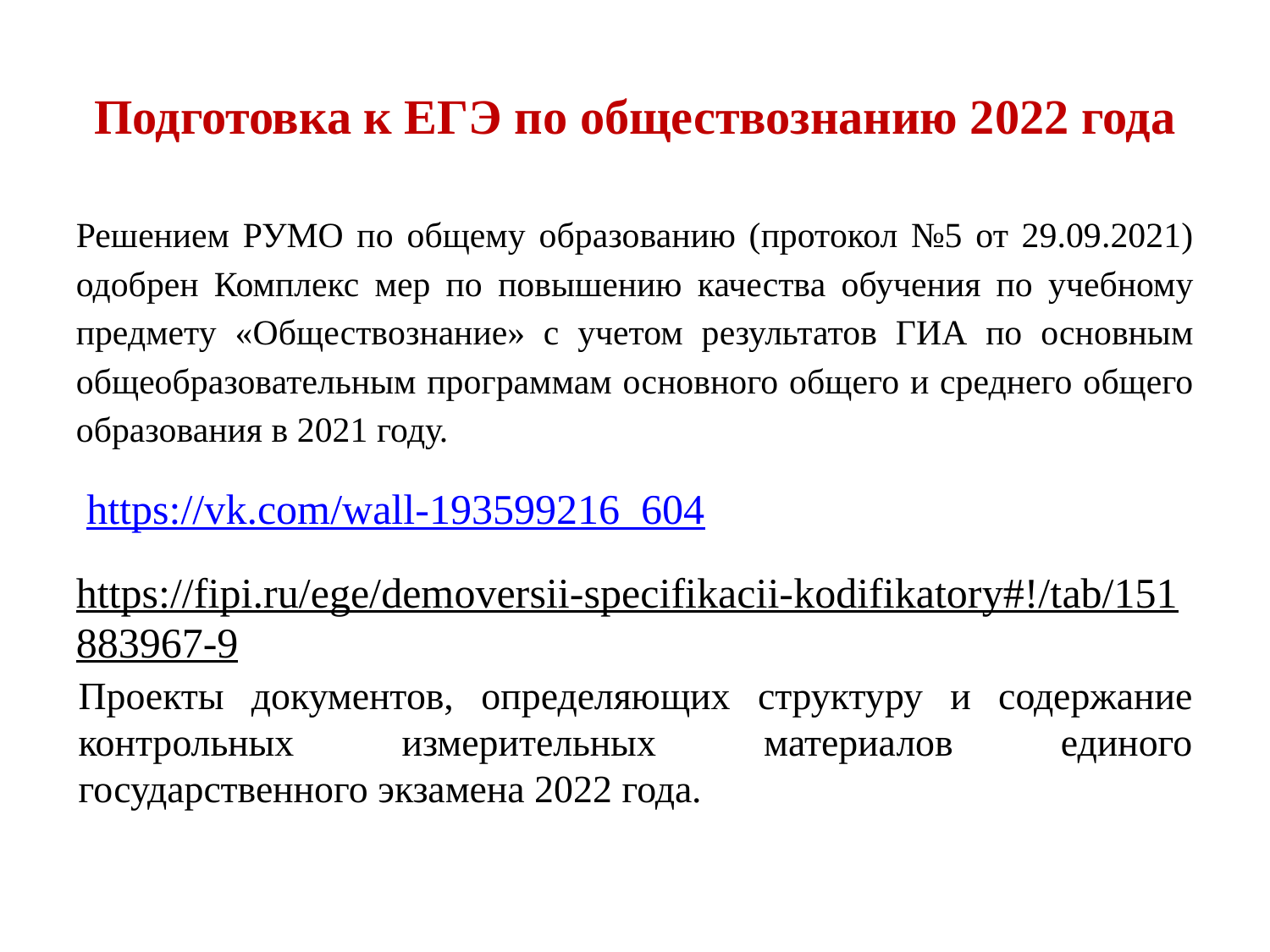

Подготовка к ЕГЭ по обществознанию 2022 года
Решением РУМО по общему образованию (протокол №5 от 29.09.2021) одобрен Комплекс мер по повышению качества обучения по учебному предмету «Обществознание» с учетом результатов ГИА по основным общеобразовательным программам основного общего и среднего общего образования в 2021 году.
 https://vk.com/wall-193599216_604
https://fipi.ru/ege/demoversii-specifikacii-kodifikatory#!/tab/151883967-9

Проекты документов, определяющих структуру и содержание контрольных измерительных материалов единого государственного экзамена 2022 года.